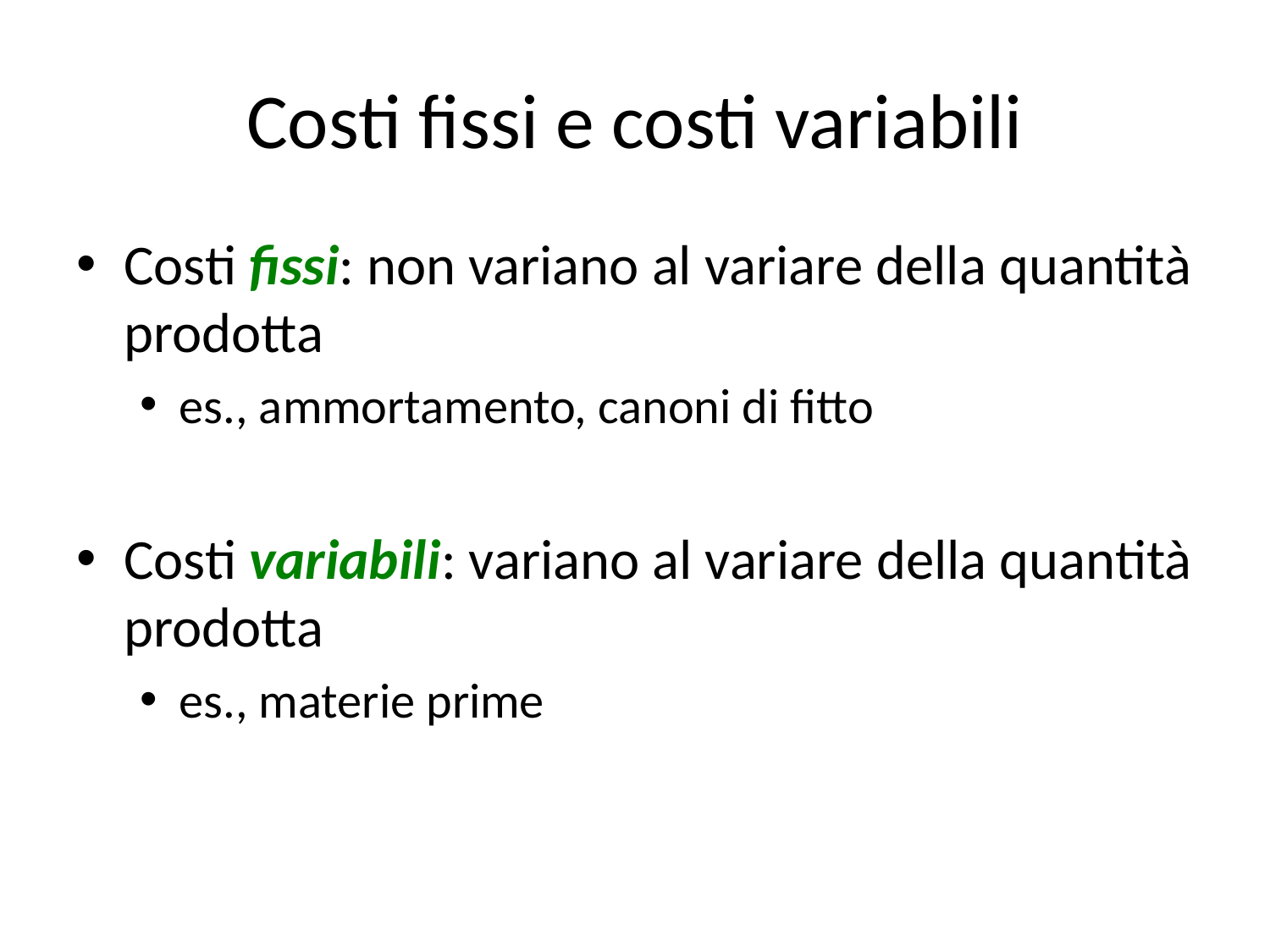

# Costi fissi e costi variabili
Costi fissi: non variano al variare della quantità prodotta
es., ammortamento, canoni di fitto

Costi variabili: variano al variare della quantità prodotta
es., materie prime